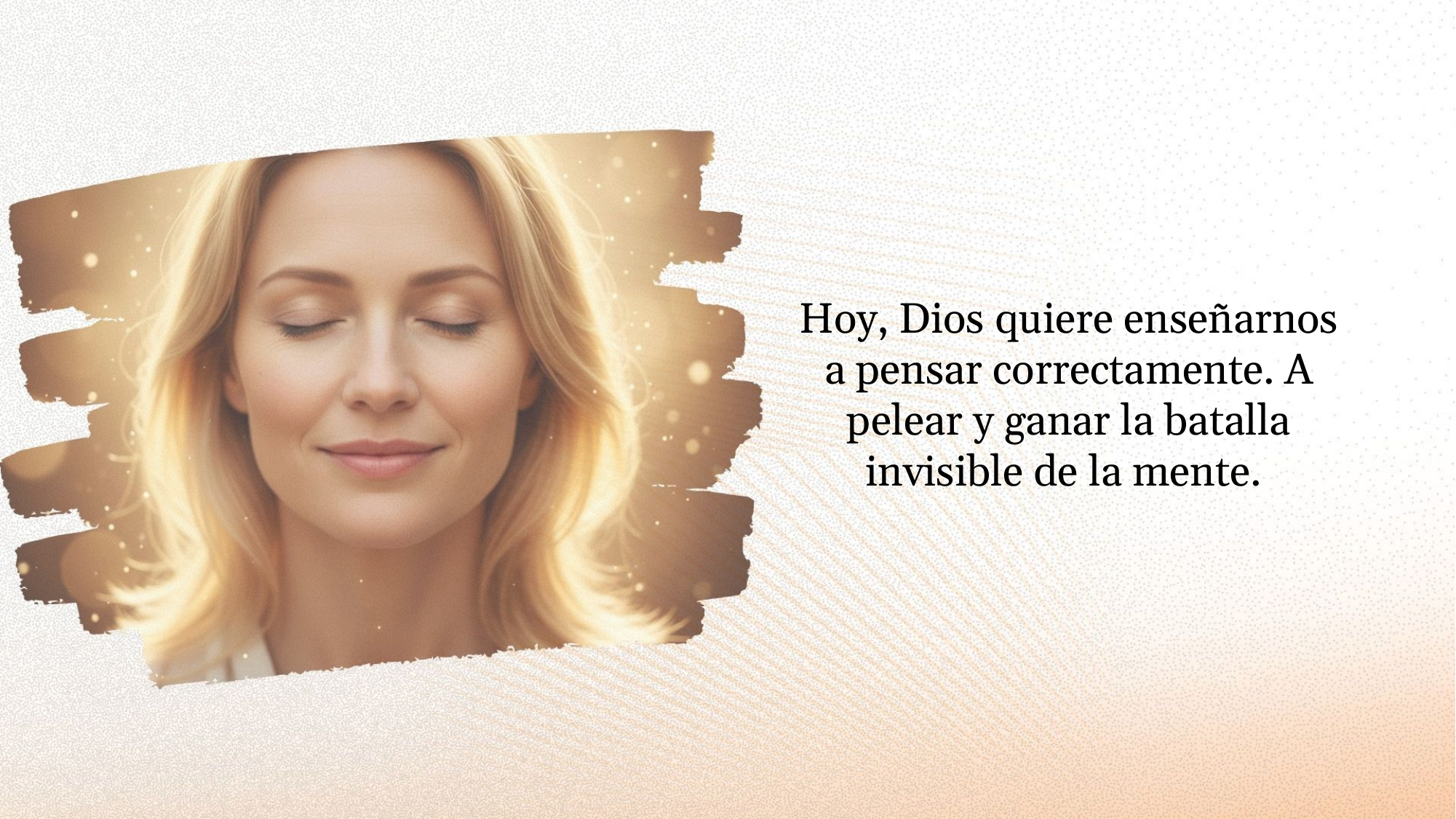

Hoy, Dios quiere enseñarnos a pensar correctamente. A pelear y ganar la batalla invisible de la mente.